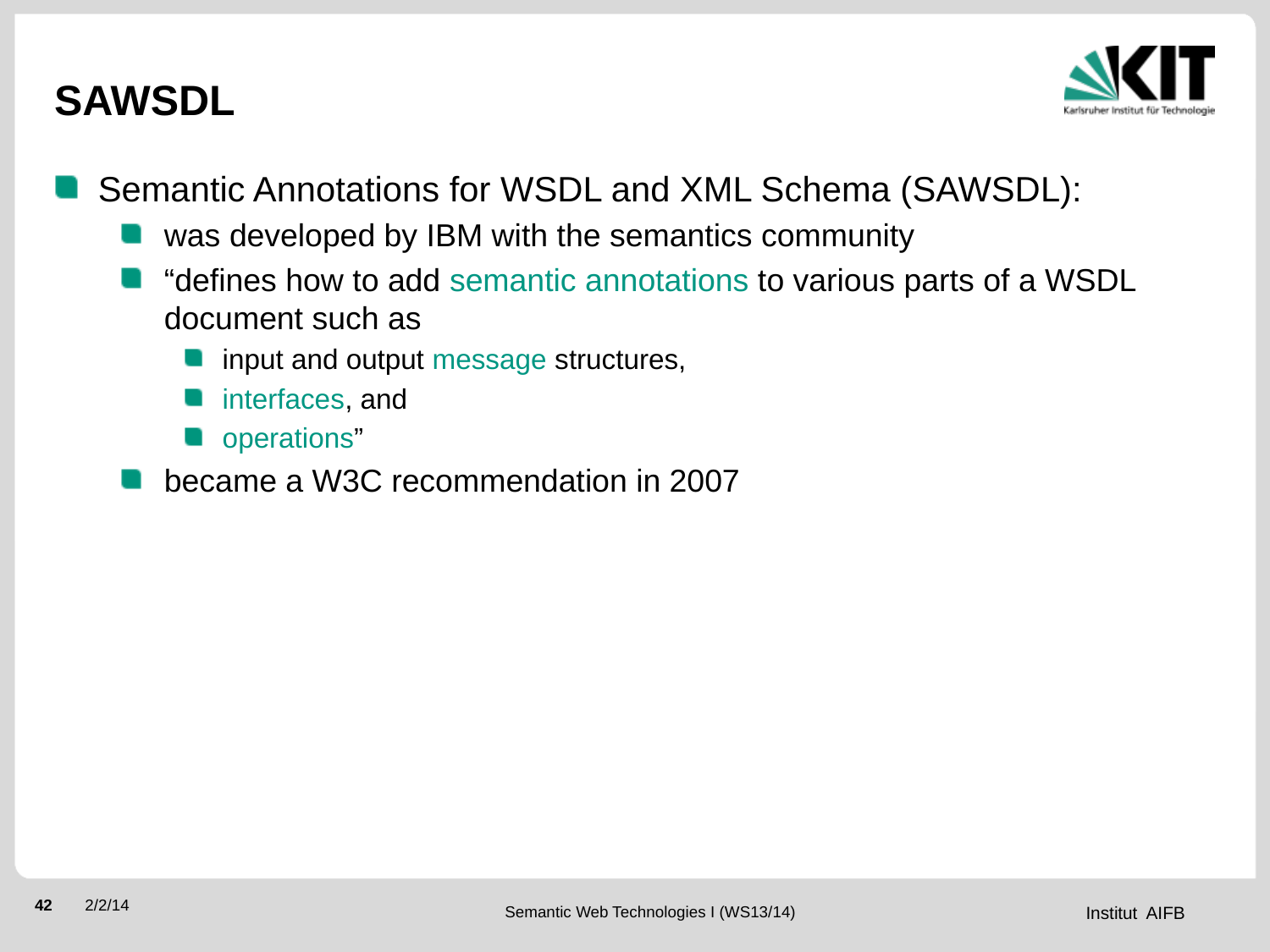

# SAWSDL
Semantic Annotations for WSDL and XML Schema (SAWSDL):
was developed by IBM with the semantics community
“defines how to add semantic annotations to various parts of a WSDL document such as
input and output message structures,
interfaces, and
operations”
became a W3C recommendation in 2007